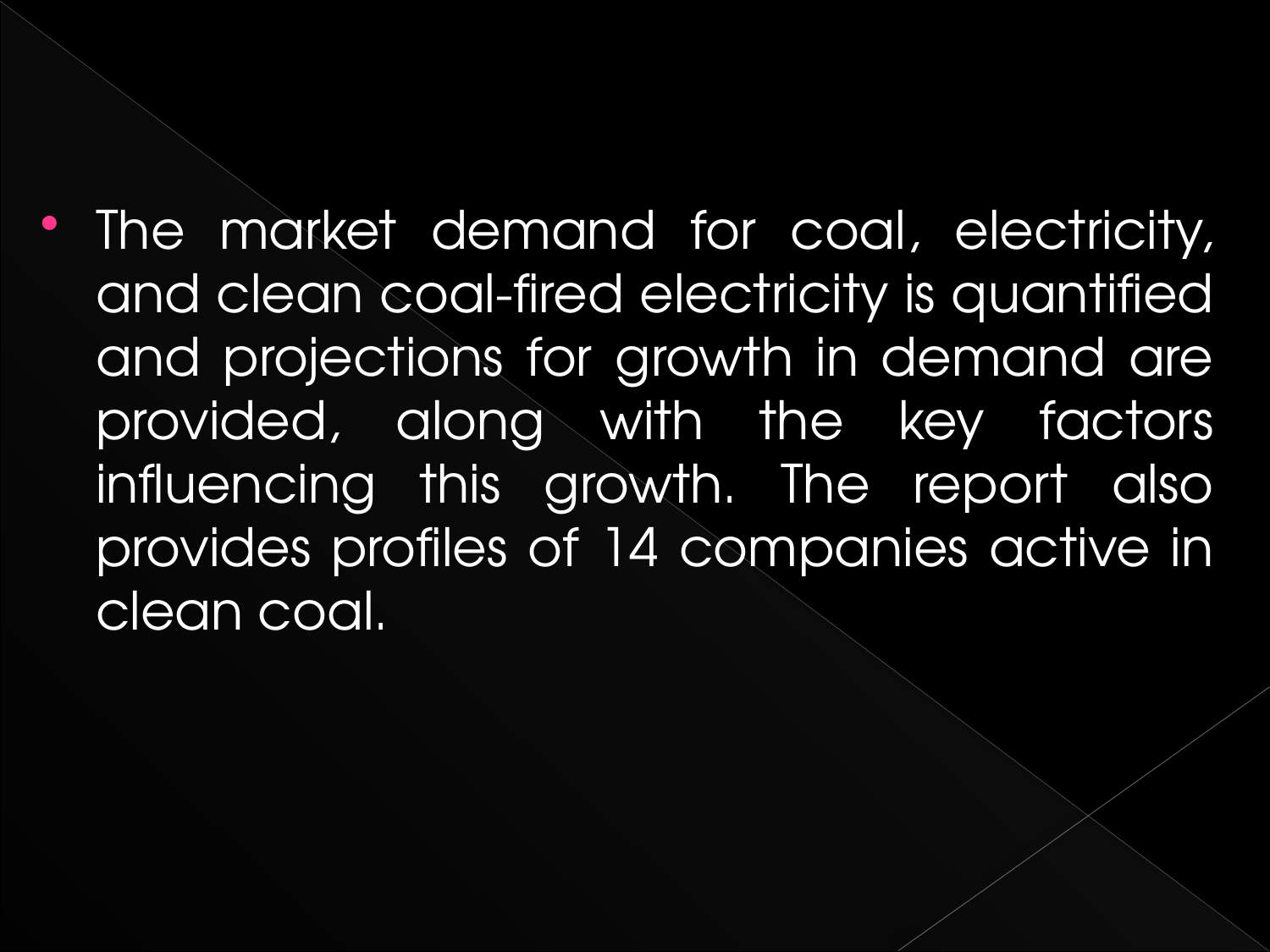

The market demand for coal, electricity, and clean coal-fired electricity is quantified and projections for growth in demand are provided, along with the key factors influencing this growth. The report also provides profiles of 14 companies active in clean coal.